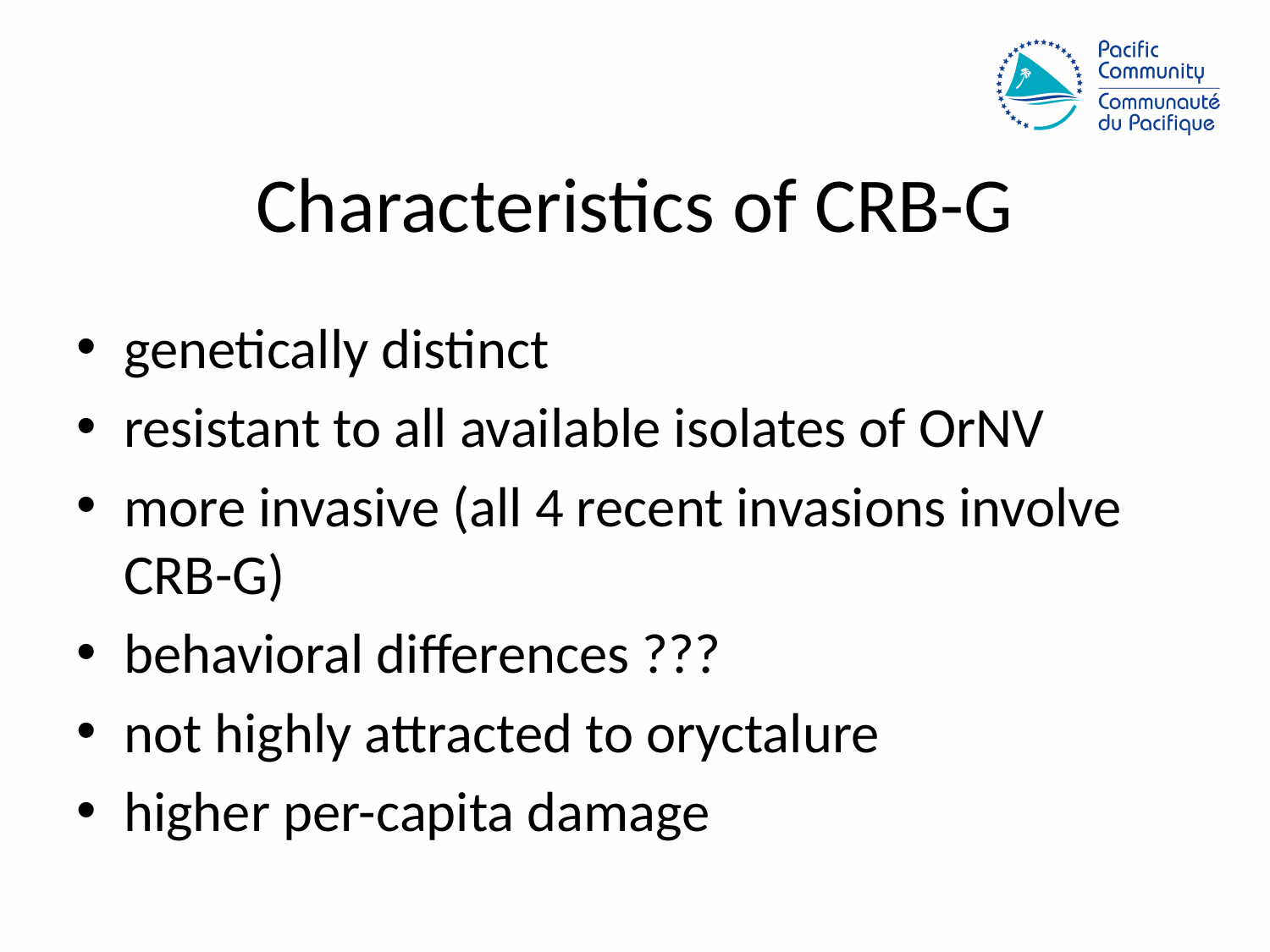

# Characteristics of CRB-G
genetically distinct
resistant to all available isolates of OrNV
more invasive (all 4 recent invasions involve CRB-G)
behavioral differences ???
not highly attracted to oryctalure
higher per-capita damage